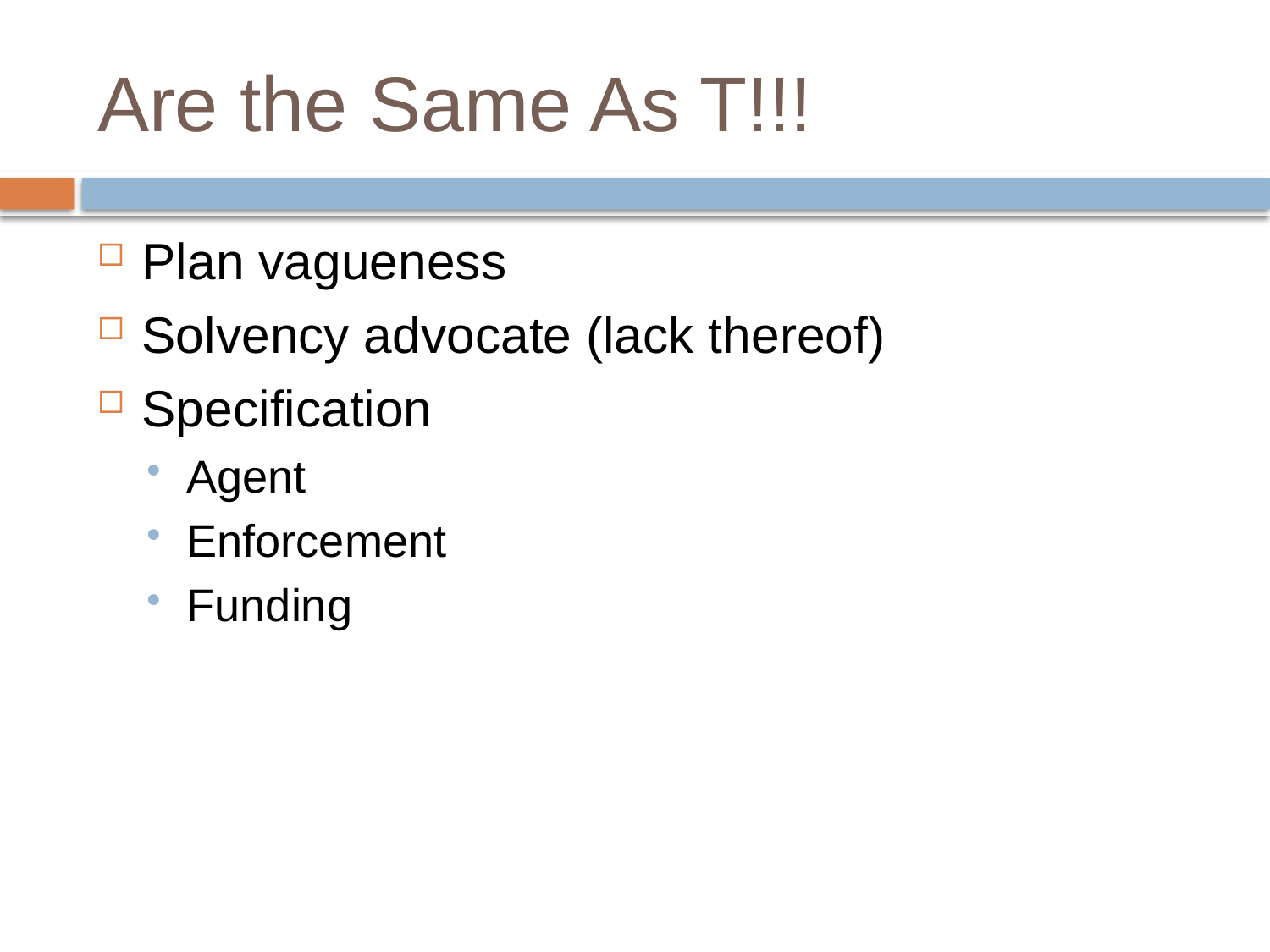

# Are the Same As T!!!
Plan vagueness
Solvency advocate (lack thereof)
Specification
Agent
Enforcement
Funding